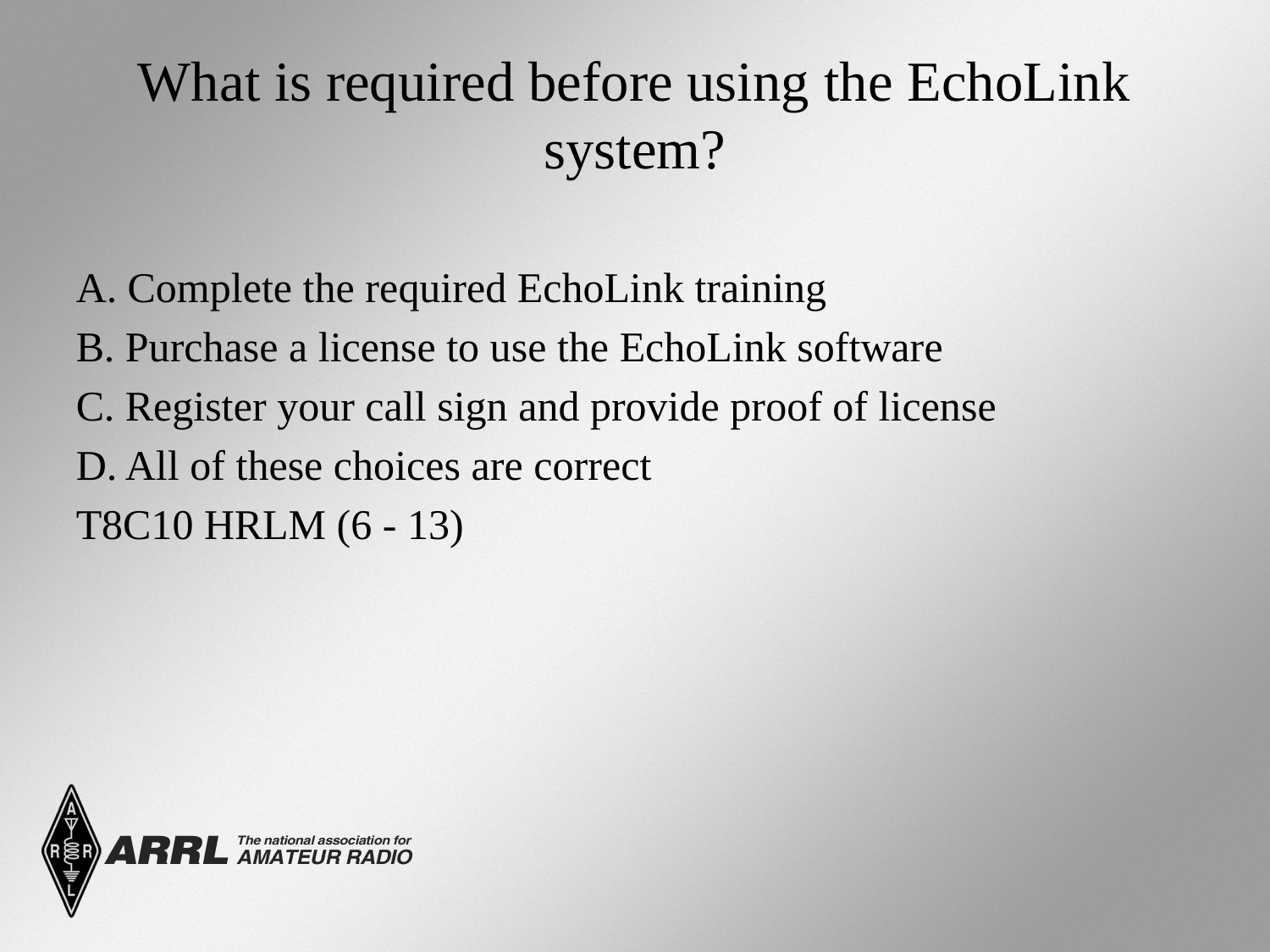

# What is required before using the EchoLink system?
A. Complete the required EchoLink training
B. Purchase a license to use the EchoLink software
C. Register your call sign and provide proof of license
D. All of these choices are correct
T8C10 HRLM (6 - 13)